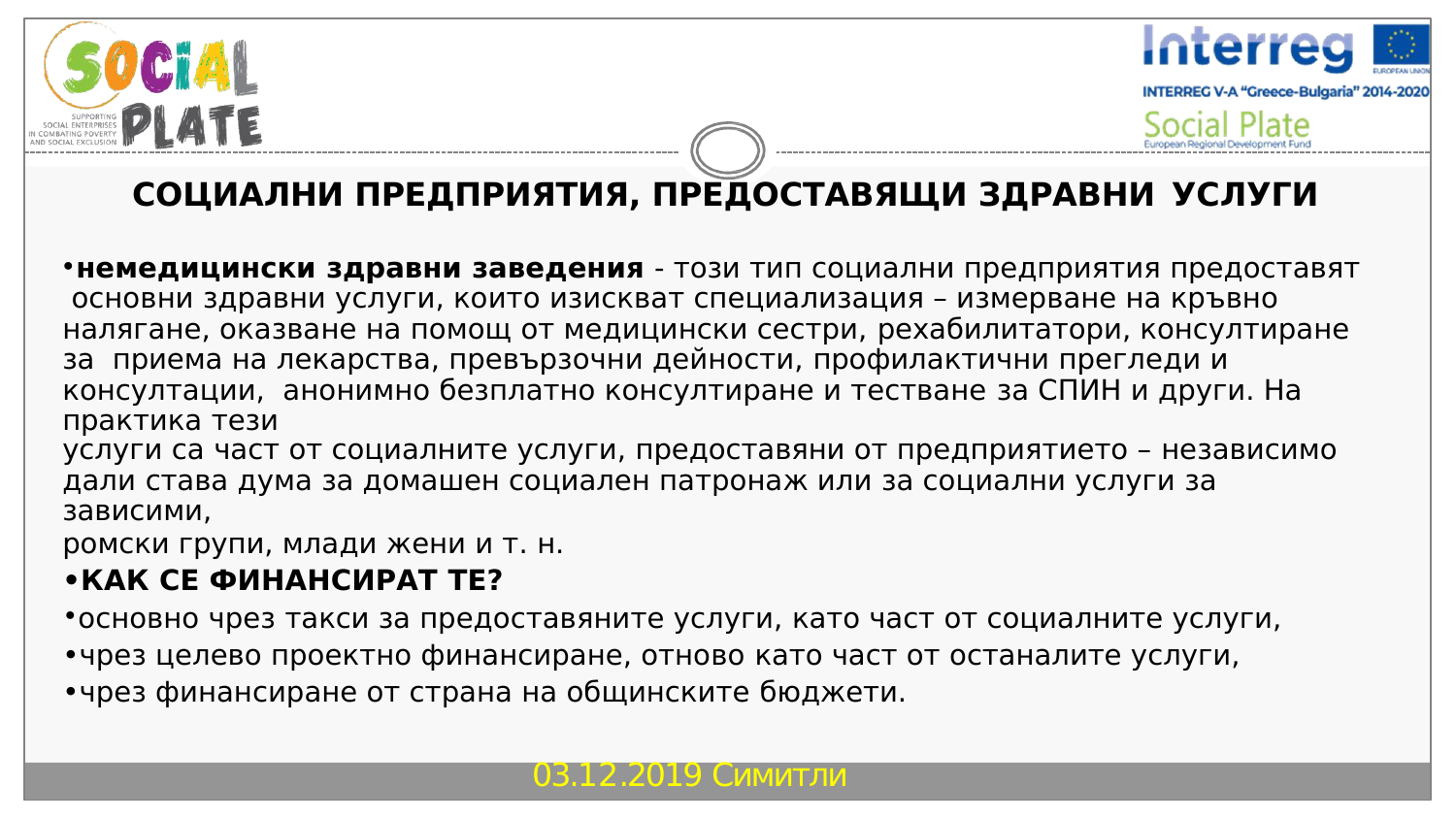

СОЦИАЛНИ ПРЕДПРИЯТИЯ, ПРЕДОСТАВЯЩИ ЗДРАВНИ УСЛУГИ

немедицински здравни заведения - този тип социални предприятия предоставят  основни здравни услуги, които изискват специализация – измерване на кръвно  налягане, оказване на помощ от медицински сестри, рехабилитатори, консултиране за  приема на лекарства, превързочни дейности, профилактични прегледи и консултации,  анонимно безплатно консултиране и тестване за СПИН и други. На практика тези
услуги са част от социалните услуги, предоставяни от предприятието – независимо
дали става дума за домашен социален патронаж или за социални услуги за зависими,
ромски групи, млади жени и т. н.
•КАК СЕ ФИНАНСИРАТ ТЕ?
основно чрез такси за предоставяните услуги, като част от социалните услуги,
•чрез целево проектно финансиране, отново като част от останалите услуги,
•чрез финансиране от страна на общинските бюджети.
                  03.12.2019 Симитли